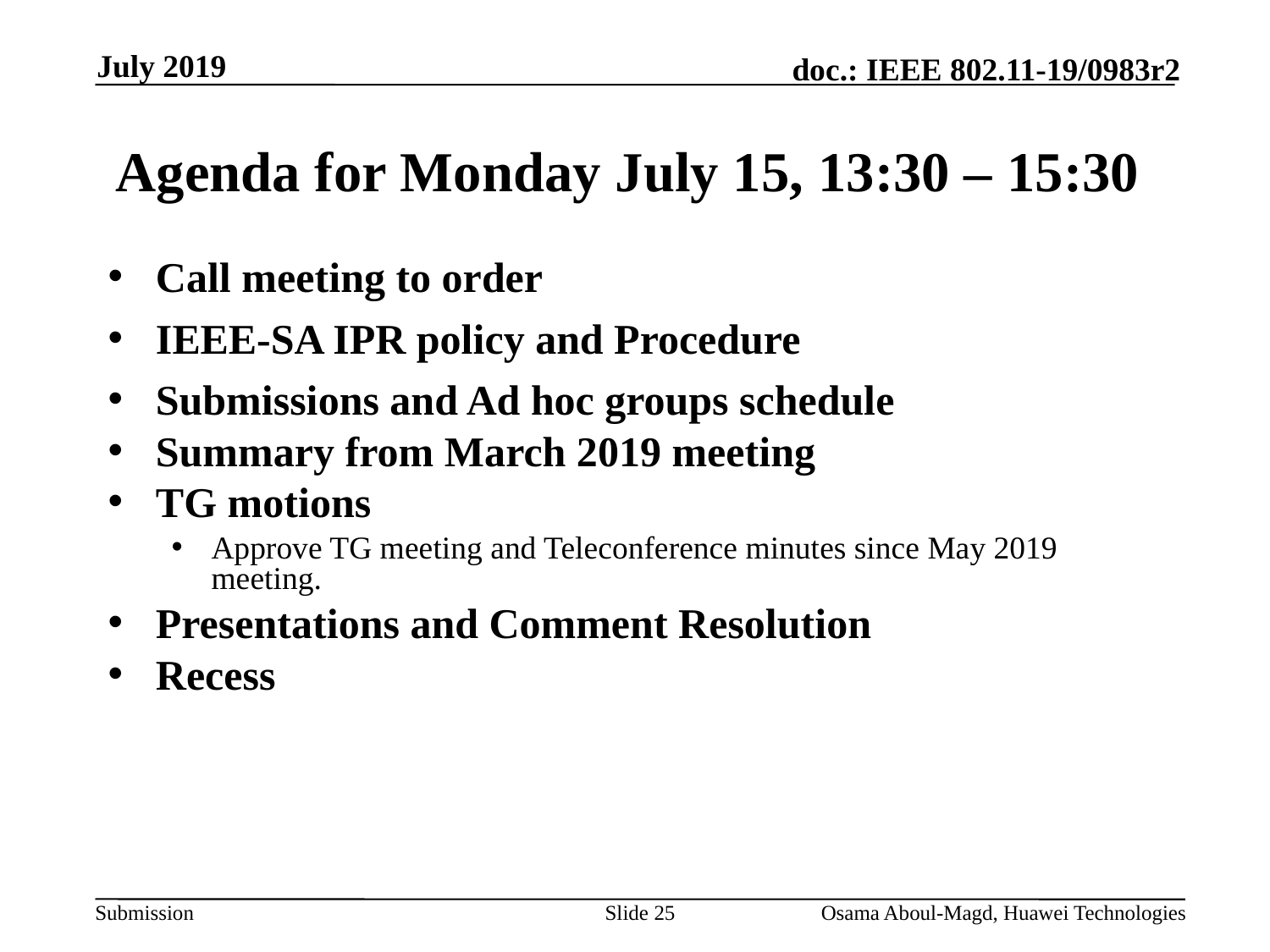

July 2019
# Agenda for Monday July 15, 13:30 – 15:30
Call meeting to order
IEEE-SA IPR policy and Procedure
Submissions and Ad hoc groups schedule
Summary from March 2019 meeting
TG motions
Approve TG meeting and Teleconference minutes since May 2019 meeting.
Presentations and Comment Resolution
Recess

Slide 25
Osama Aboul-Magd, Huawei Technologies